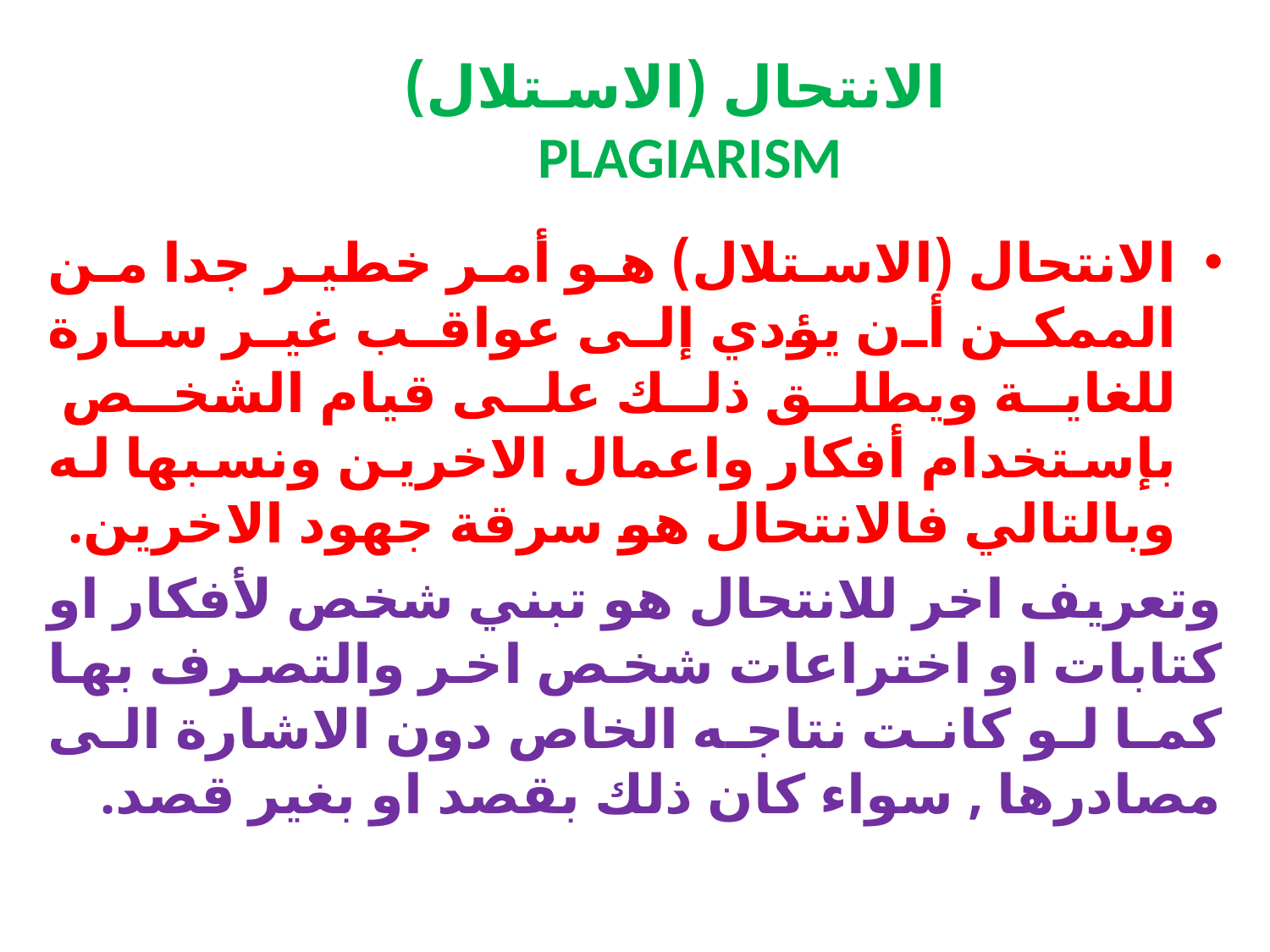

# الانتحال (الاسـتلال) PLAGIARISM
الانتحال (الاستلال) هو أمر خطير جدا من الممكن أن يؤدي إلى عواقب غير سارة للغاية ويطلق ذلك على قيام الشخص  بإستخدام أفكار واعمال الاخرين ونسبها له وبالتالي فالانتحال هو سرقة جهود الاخرين.
وتعريف اخر للانتحال هو تبني شخص لأفكار او كتابات او اختراعات شخص اخر والتصرف بها كما لو كانت نتاجه الخاص دون الاشارة الى مصادرها , سواء كان ذلك بقصد او بغير قصد.